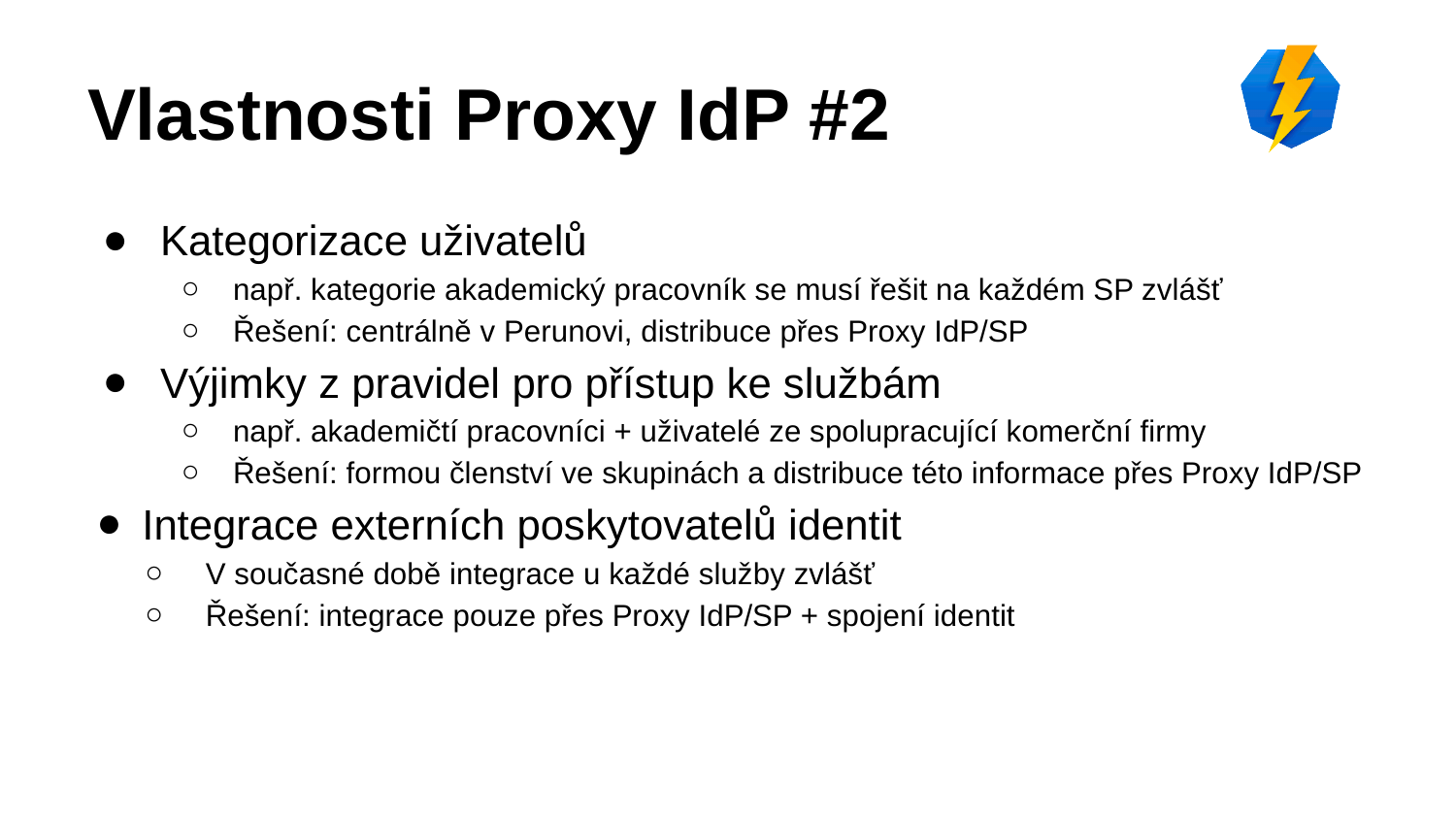

# Vlastnosti Proxy IdP #2
Kategorizace uživatelů
např. kategorie akademický pracovník se musí řešit na každém SP zvlášť
Řešení: centrálně v Perunovi, distribuce přes Proxy IdP/SP
Výjimky z pravidel pro přístup ke službám
např. akademičtí pracovníci + uživatelé ze spolupracující komerční firmy
Řešení: formou členství ve skupinách a distribuce této informace přes Proxy IdP/SP
Integrace externích poskytovatelů identit
V současné době integrace u každé služby zvlášť
Řešení: integrace pouze přes Proxy IdP/SP + spojení identit